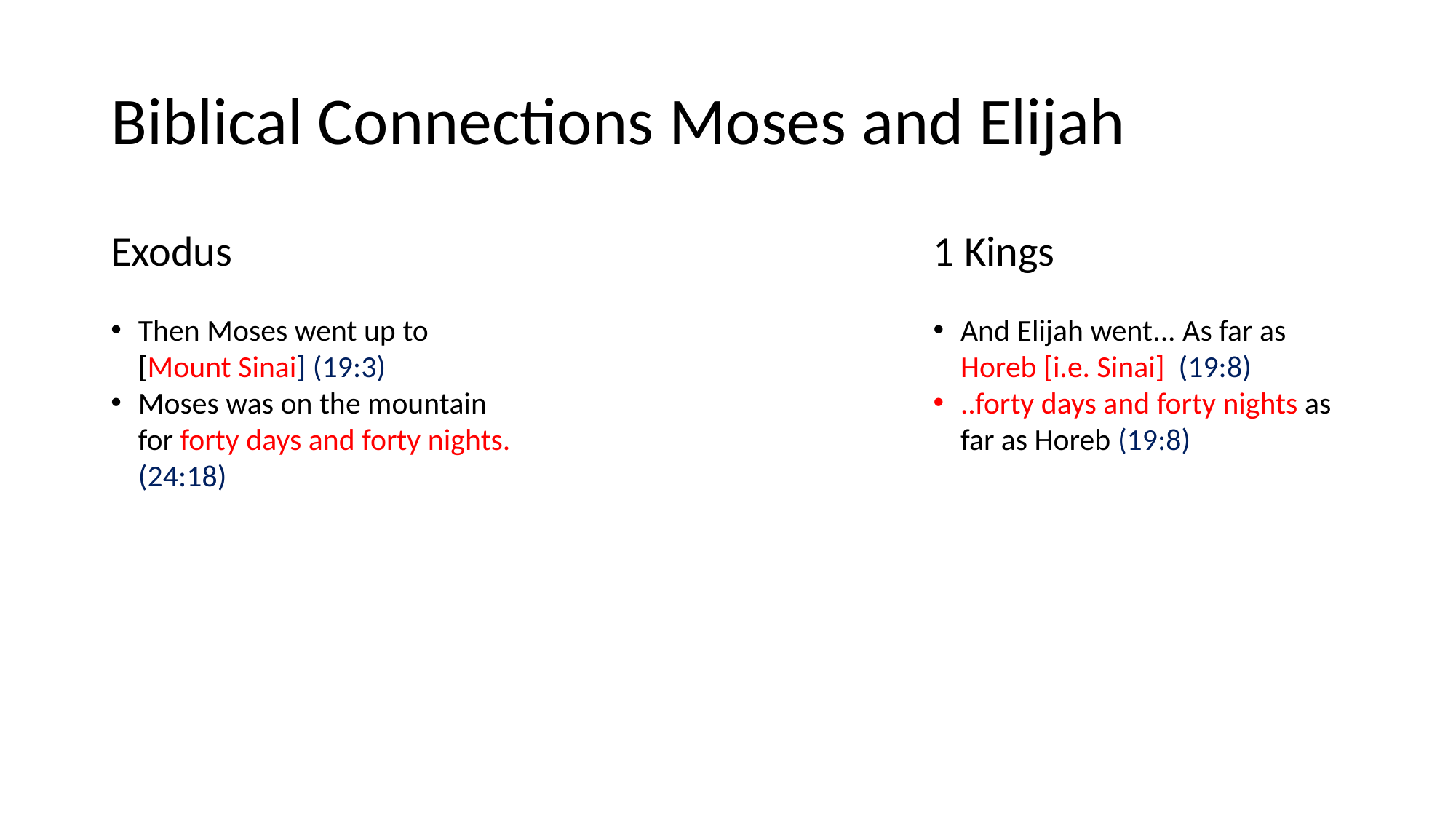

# Biblical Connections Moses and Elijah
Exodus

Then Moses went up to [Mount Sinai] (19:3)
Moses was on the mountain for forty days and forty nights. (24:18)

1 Kings

And Elijah went... As far as Horeb [i.e. Sinai]  (19:8)
..forty days and forty nights as far as Horeb (19:8)